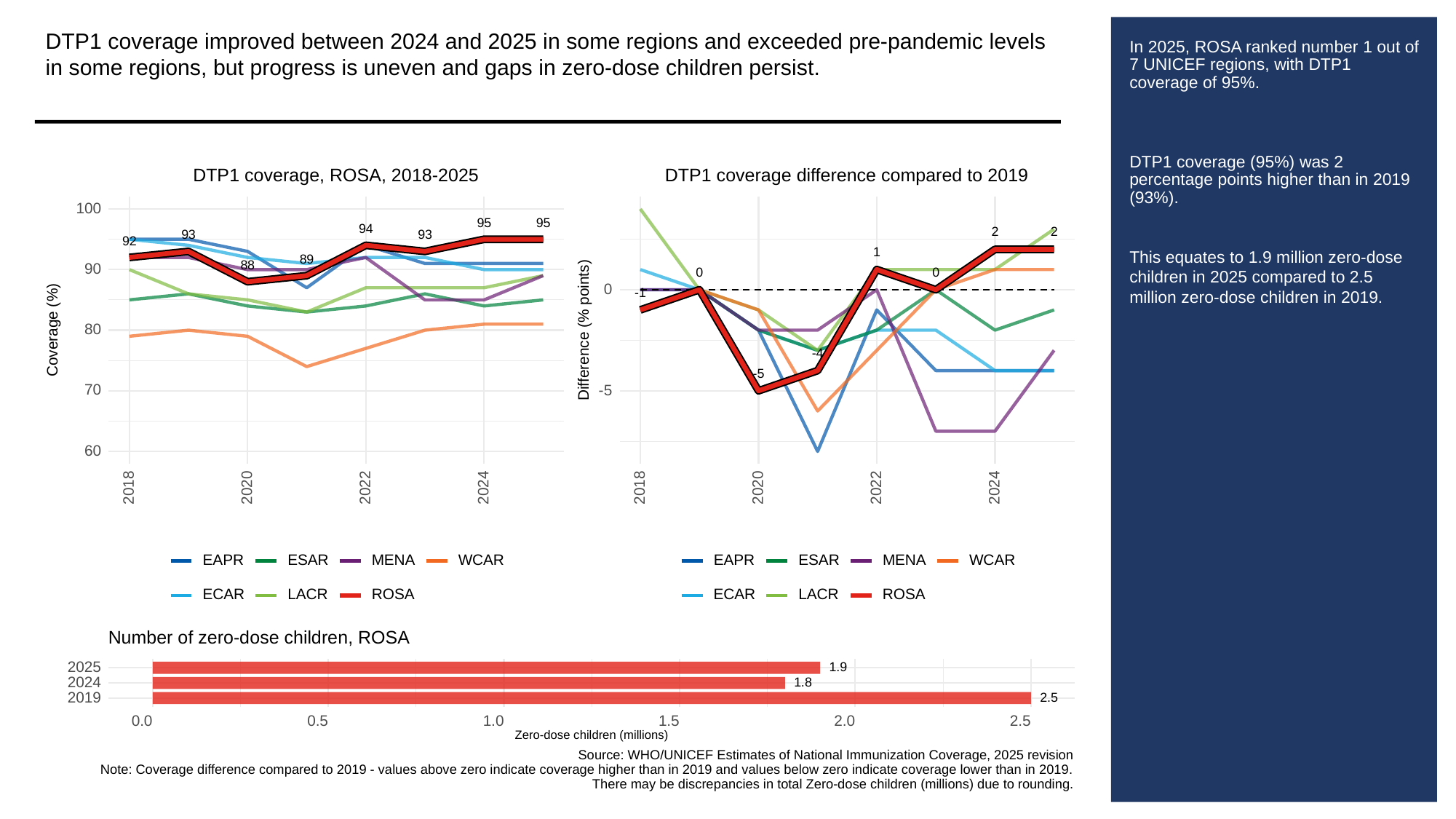

DTP1 coverage improved between 2024 and 2025 in some regions and exceeded pre-pandemic levels in some regions, but progress is uneven and gaps in zero-dose children persist.
# In 2025, ROSA ranked number 1 out of 7 UNICEF regions, with DTP1 coverage of 95%.

DTP1 coverage (95%) was 2 percentage points higher than in 2019 (93%).

This equates to 1.9 million zero-dose children in 2025 compared to 2.5 million zero-dose children in 2019.

DTP1 coverage, ROSA, 2018-2025
DTP1 coverage difference compared to 2019

100

95
95
94
2
2
93
93
92

1

89

88
90
0
0

0
-1

Coverage (%)
Difference (% points)

80

-4

-5
70
-5

60

2018
2020
2022
2024
2018
2020
2022
2024
ESAR
WCAR
ESAR
WCAR
EAPR
MENA
EAPR
MENA

ROSA
ROSA
ECAR
LACR
ECAR
LACR

Number of zero-dose children, ROSA

2025
1.9

2024
1.8

2019
2.5

0.0
0.5
1.0
1.5
2.0
2.5
Zero-dose children (millions)
Source: WHO/UNICEF Estimates of National Immunization Coverage, 2025 revision
Note: Coverage difference compared to 2019 - values above zero indicate coverage higher than in 2019 and values below zero indicate coverage lower than in 2019.
There may be discrepancies in total Zero-dose children (millions) due to rounding.